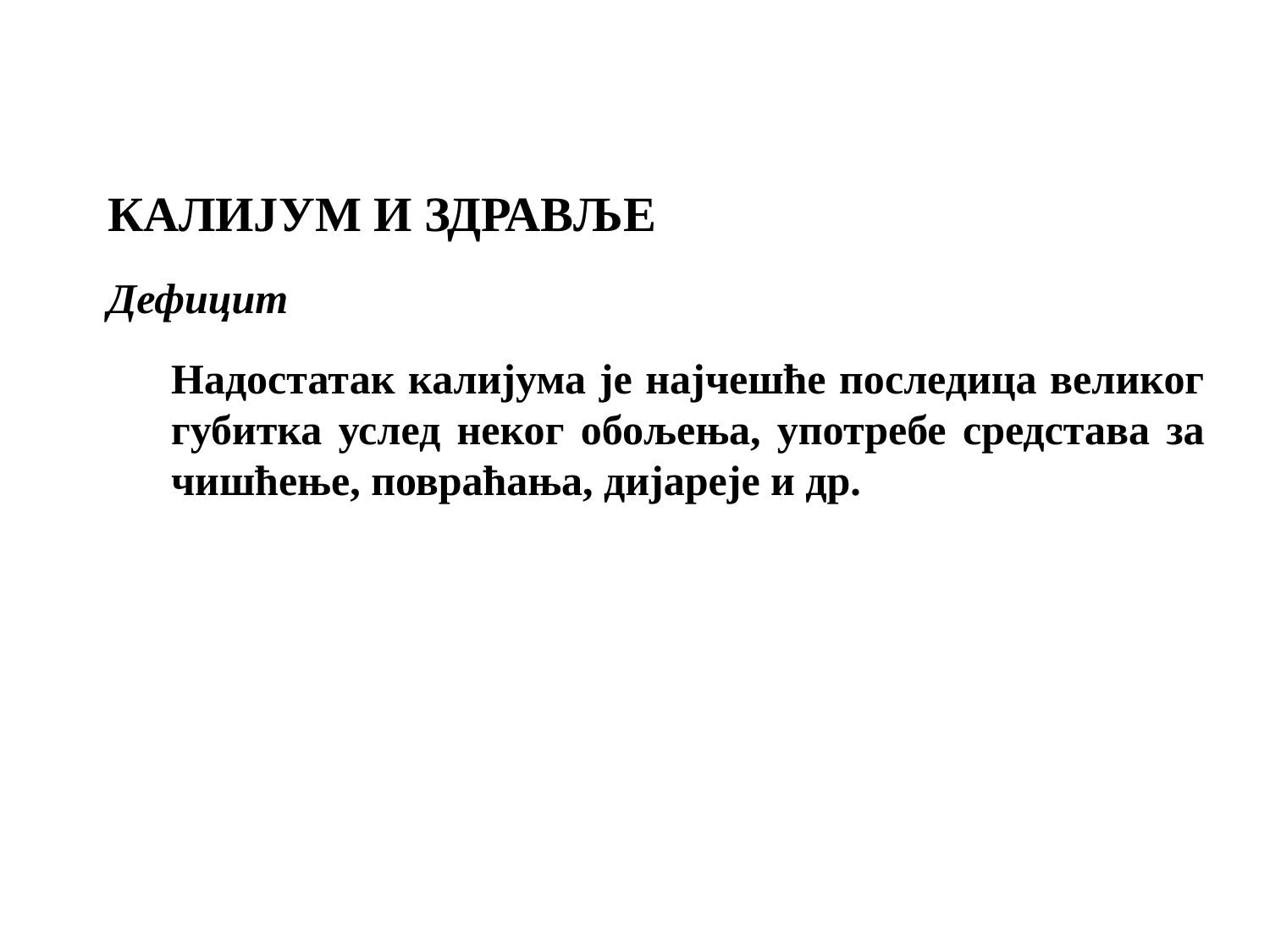

КАЛИЈУМ И ЗДРАВЉЕ

Дефицит

Надостатак калијума је најчешће последица великог губитка услед неког обољења, употребе средстава за чишћење, повраћања, дијареје и др.